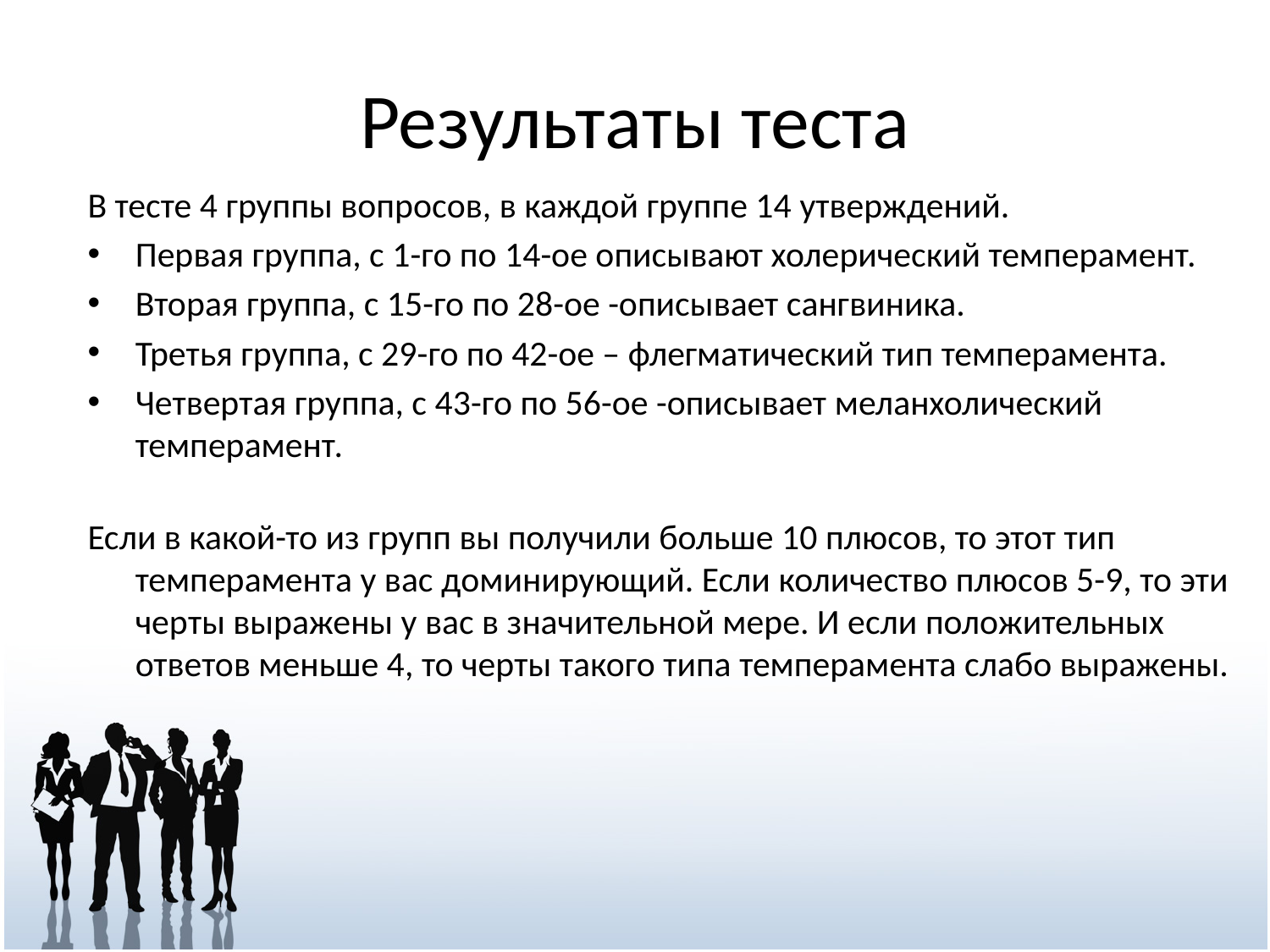

# Результаты теста
В тесте 4 группы вопросов, в каждой группе 14 утверждений.
Первая группа, с 1-го по 14-ое описывают холерический темперамент.
Вторая группа, с 15-го по 28-ое -описывает сангвиника.
Третья группа, с 29-го по 42-ое – флегматический тип темперамента.
Четвертая группа, с 43-го по 56-ое -описывает меланхолический темперамент.
Если в какой-то из групп вы получили больше 10 плюсов, то этот тип темперамента у вас доминирующий. Если количество плюсов 5-9, то эти черты выражены у вас в значительной мере. И если положительных ответов меньше 4, то черты такого типа темперамента слабо выражены.